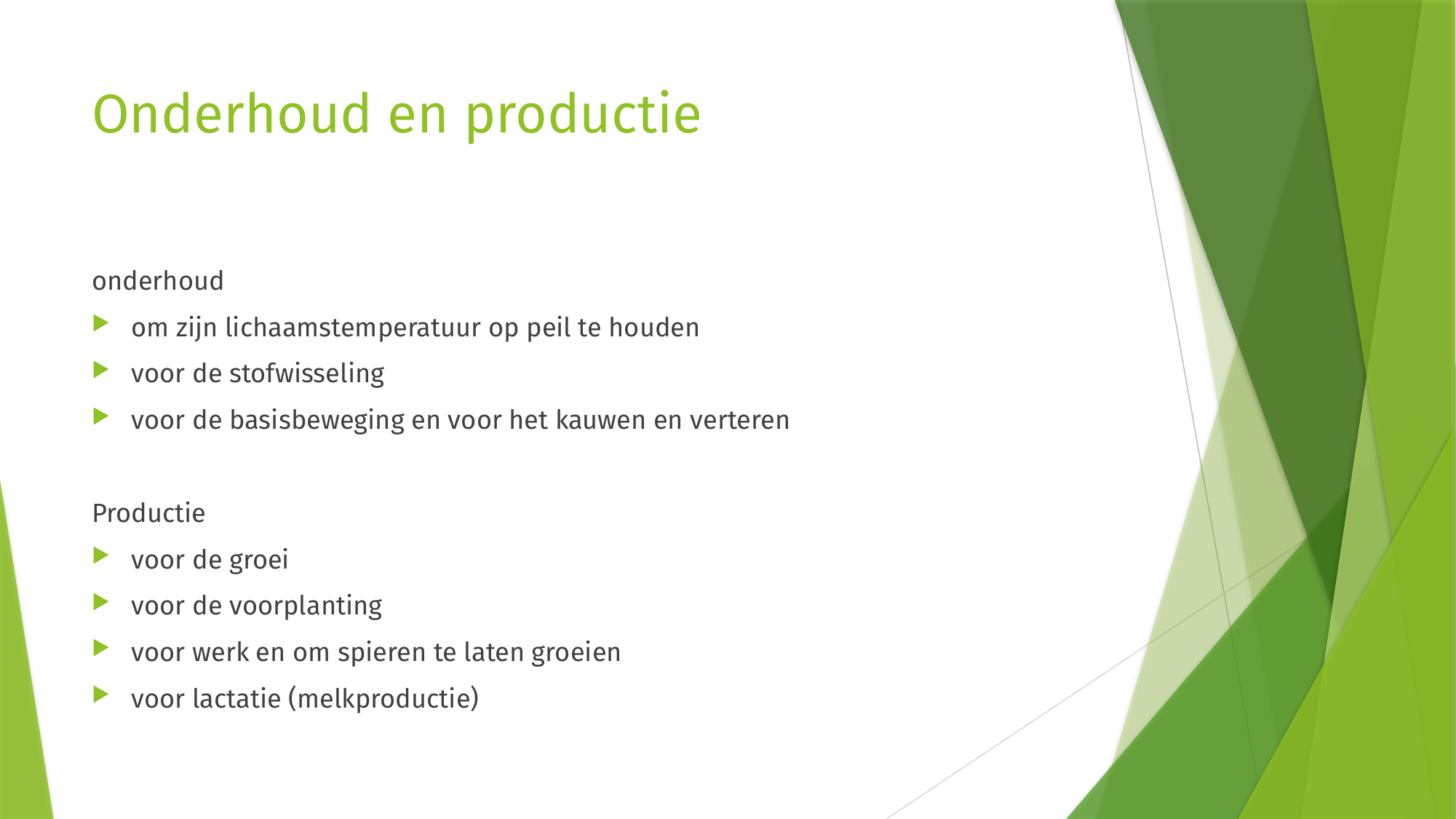

# Onderhoud en productie
onderhoud
om zijn lichaamstemperatuur op peil te houden
voor de stofwisseling
voor de basisbeweging en voor het kauwen en verteren

Productie
voor de groei
voor de voorplanting
voor werk en om spieren te laten groeien
voor lactatie (melkproductie)